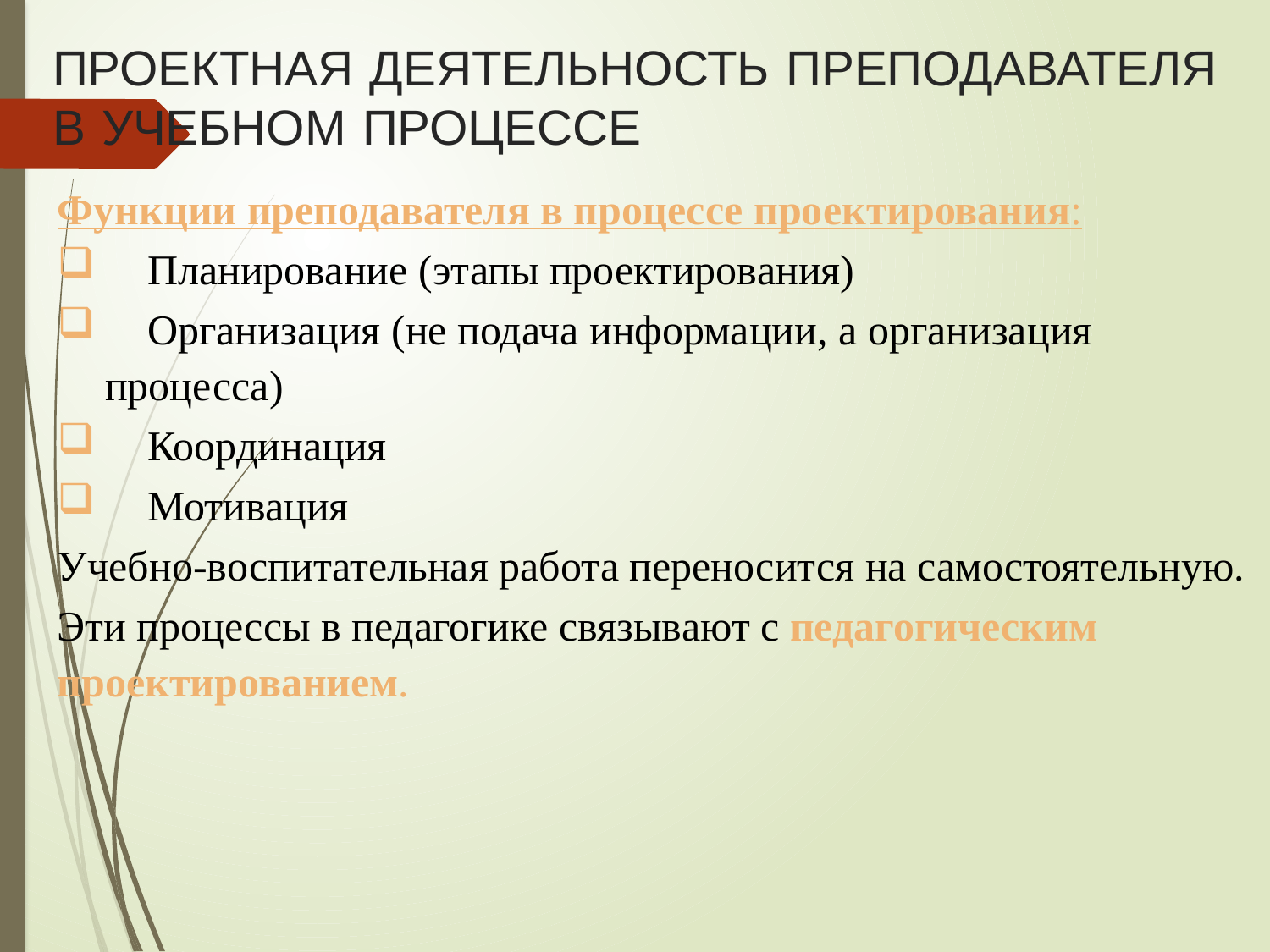

# ПРОЕКТНАЯ ДЕЯТЕЛЬНОСТЬ ПРЕПОДАВАТЕЛЯ В УЧЕБНОМ ПРОЦЕССЕ
Функции преподавателя в процессе проектирования:
    Планирование (этапы проектирования)
    Организация (не подача информации, а организация процесса)
    Координация
    Мотивация
Учебно-воспитательная работа переносится на самостоятельную.
Эти процессы в педагогике связывают с педагогическим проектированием.